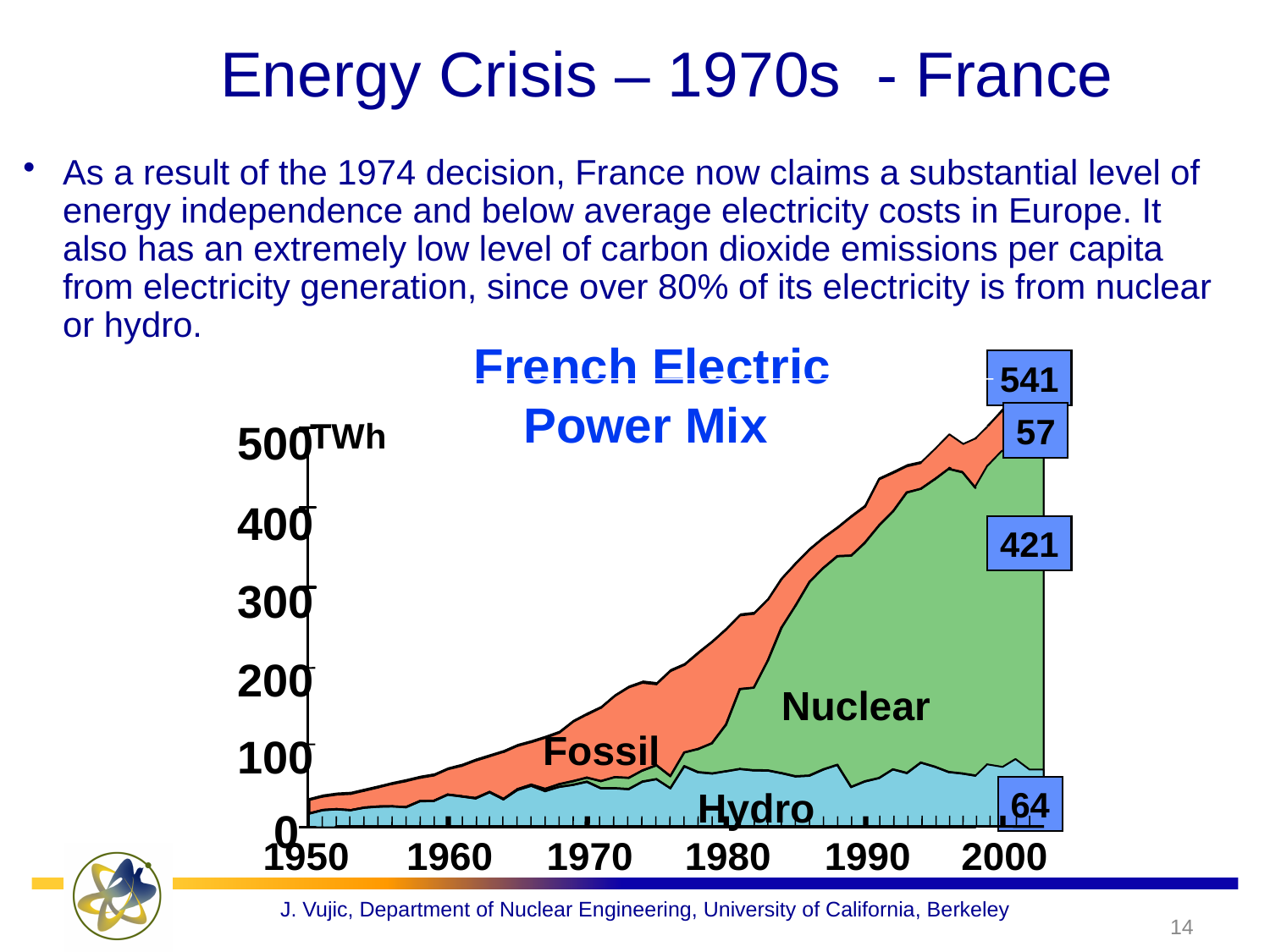

# Energy Crisis – 1970s - France
As a result of the 1974 decision, France now claims a substantial level of energy independence and below average electricity costs in Europe. It also has an extremely low level of carbon dioxide emissions per capita from electricity generation, since over 80% of its electricity is from nuclear or hydro.
French Electric Power Mix
541

57
TWh
500

400

421

300

200

Nuclear

Fossil

100

Hydro
64

0

1950
1960
1970
1980
1990
2000

14